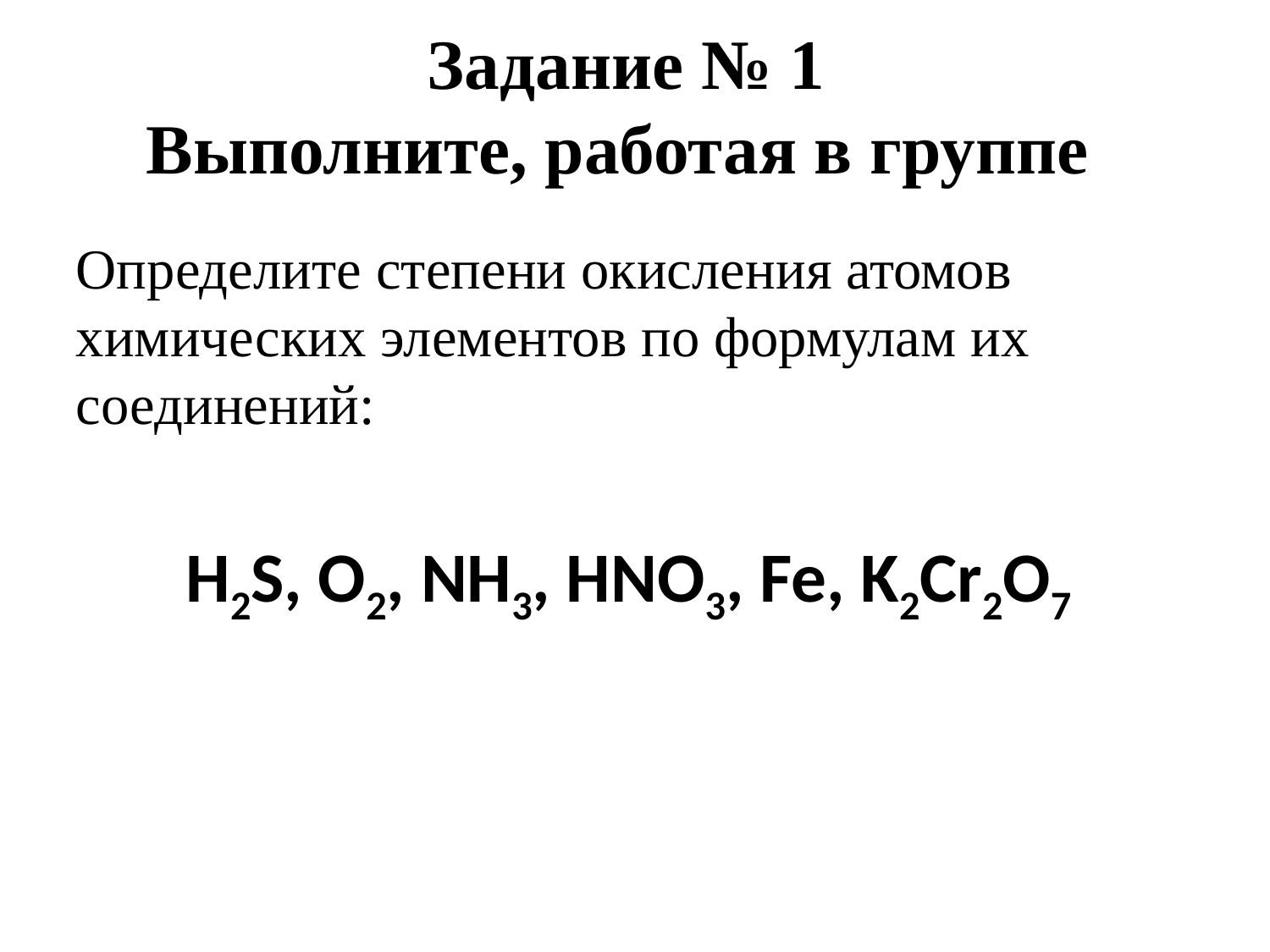

Задание № 1
Выполните, работая в группе
Определите степени окисления атомов химических элементов по формулам их соединений:

H2S, O2, NH3, HNO3, Fe, K2Cr2O7